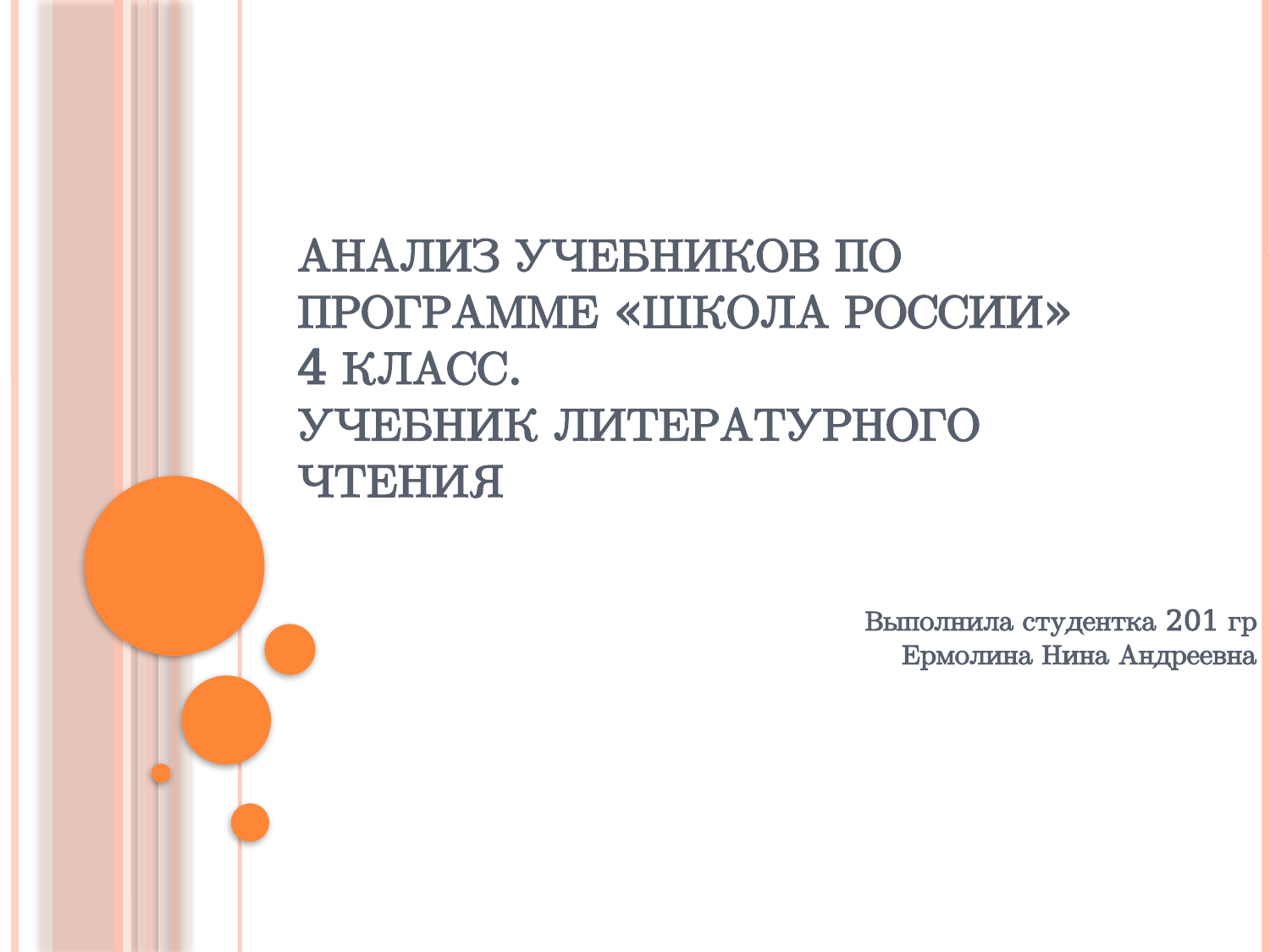

# Анализ учебников по программе «Школа России» 4 класс. Учебник литературного чтения
Выполнила студентка 201 гр
Ермолина Нина Андреевна